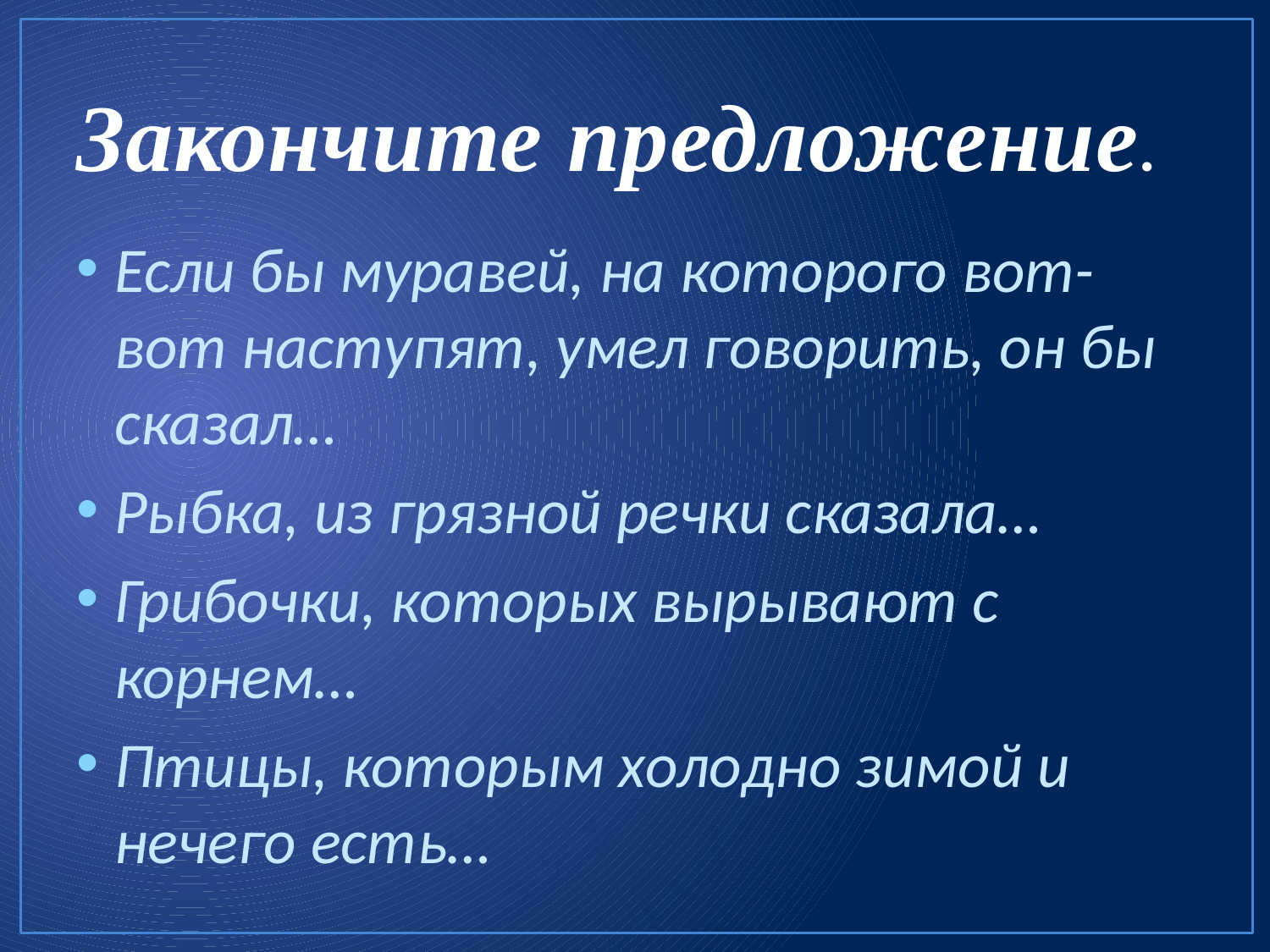

# Закончите предложение.
Если бы муравей, на которого вот-вот наступят, умел говорить, он бы сказал…
Рыбка, из грязной речки сказала…
Грибочки, которых вырывают с корнем…
Птицы, которым холодно зимой и нечего есть…